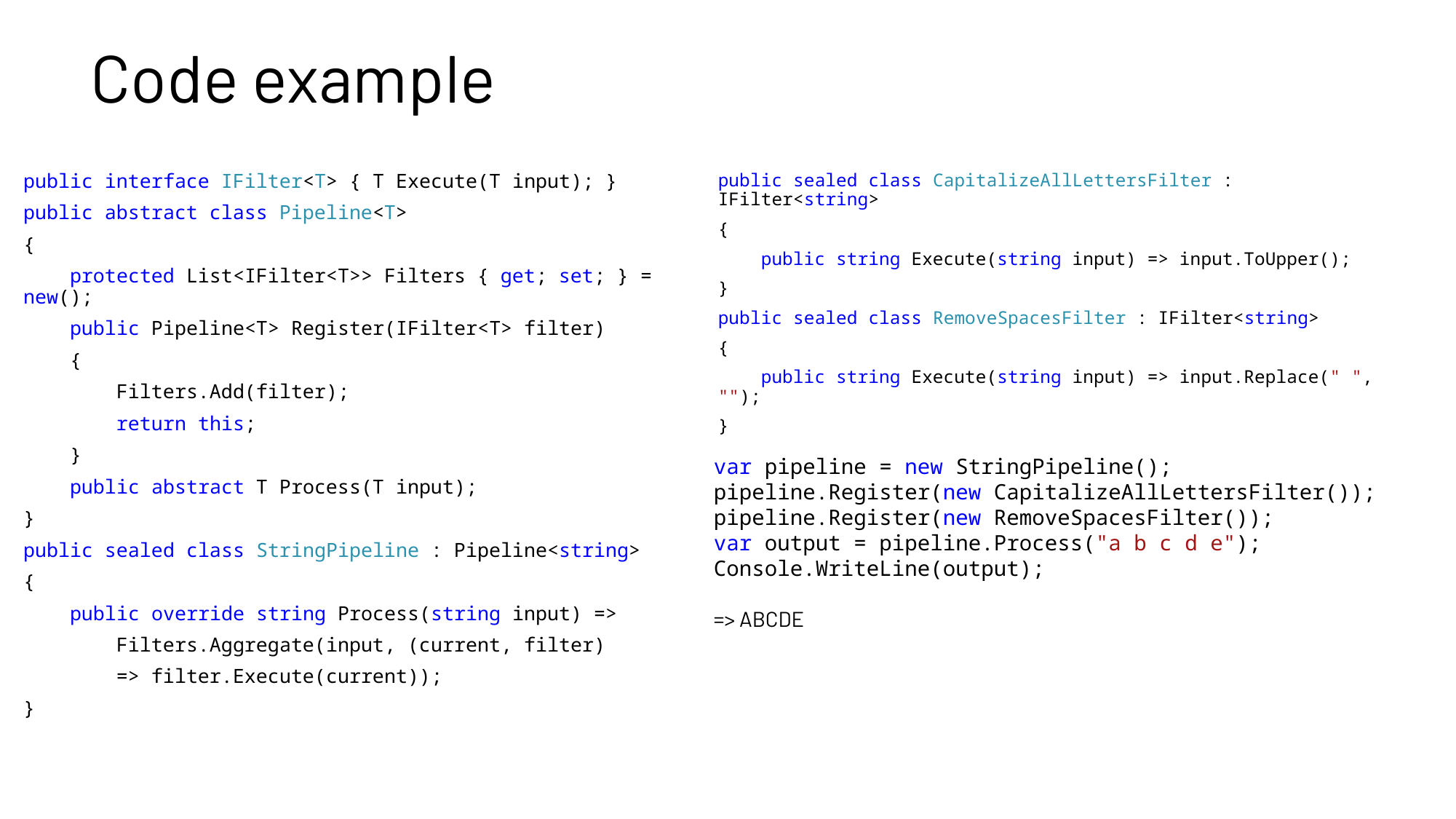

# Code example
public interface IFilter<T> { T Execute(T input); }
public abstract class Pipeline<T>
{
    protected List<IFilter<T>> Filters { get; set; } = new();
    public Pipeline<T> Register(IFilter<T> filter)
    {
        Filters.Add(filter);
        return this;
    }
    public abstract T Process(T input);
}
public sealed class StringPipeline : Pipeline<string>
{
    public override string Process(string input) =>
        Filters.Aggregate(input, (current, filter)
        => filter.Execute(current));
}
public sealed class CapitalizeAllLettersFilter : IFilter<string>
{
    public string Execute(string input) => input.ToUpper();
}
public sealed class RemoveSpacesFilter : IFilter<string>
{
    public string Execute(string input) => input.Replace(" ", "");
}

var pipeline = new StringPipeline();
pipeline.Register(new CapitalizeAllLettersFilter());
pipeline.Register(new RemoveSpacesFilter());
var output = pipeline.Process("a b c d e");
Console.WriteLine(output);

=> ABCDE